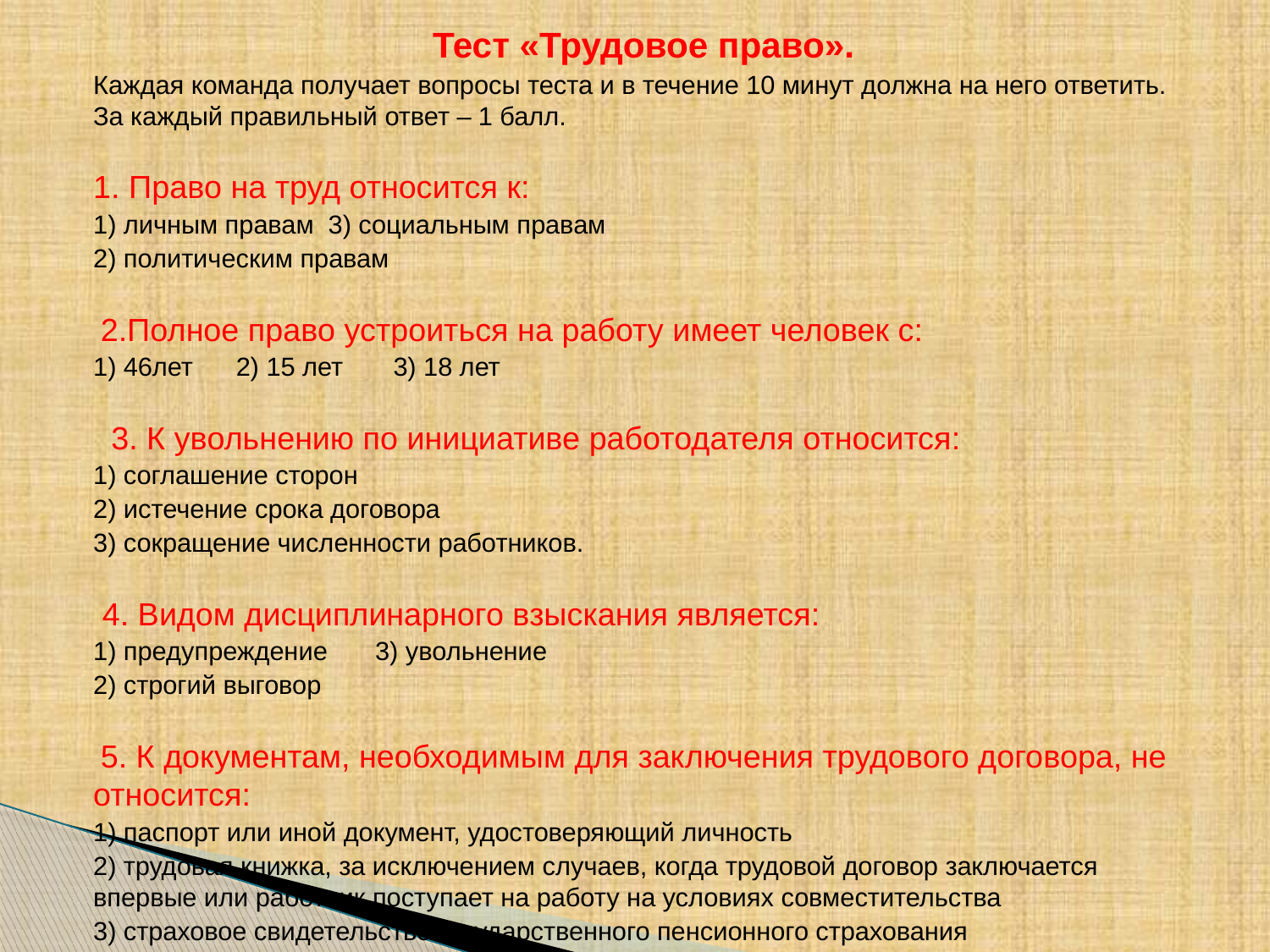

Тест «Трудовое право».
Каждая команда получает вопросы теста и в течение 10 минут должна на него ответить. За каждый правильный ответ – 1 балл.

1. Право на труд относится к:
1) личным правам 	3) социальным правам
2) политическим правам

 2.Полное право устроиться на работу имеет человек с:
1) 46лет      2) 15 лет       3) 18 лет

  3. К увольнению по инициативе работодателя относится:
1) соглашение сторон
2) истечение срока договора
3) сокращение численности работников.

 4. Видом дисциплинарного взыскания является:
1) предупреждение 	3) увольнение
2) строгий выговор

 5. К документам, необходимым для заключения трудового договора, не относится:
1) паспорт или иной документ, удостоверяющий личность
2) трудовая книжка, за исключением случаев, когда трудовой договор заключается впервые или работник поступает на работу на условиях совместительства
3) страховое свидетельство государственного пенсионного страхования
.